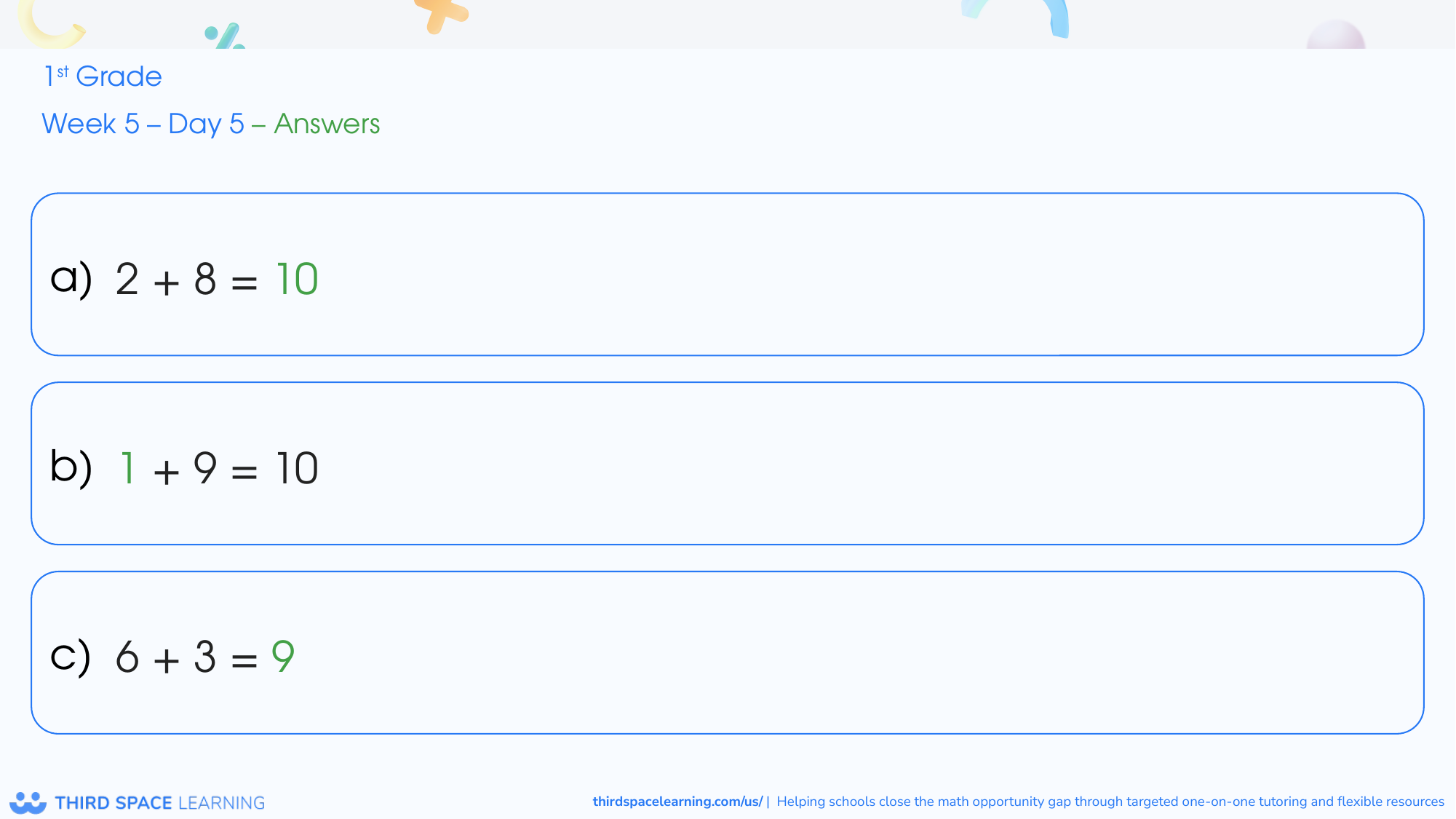

1st Grade
Week 5 – Day 5 – Answers
2 + 8 = 10
1 + 9 = 10
6 + 3 = 9